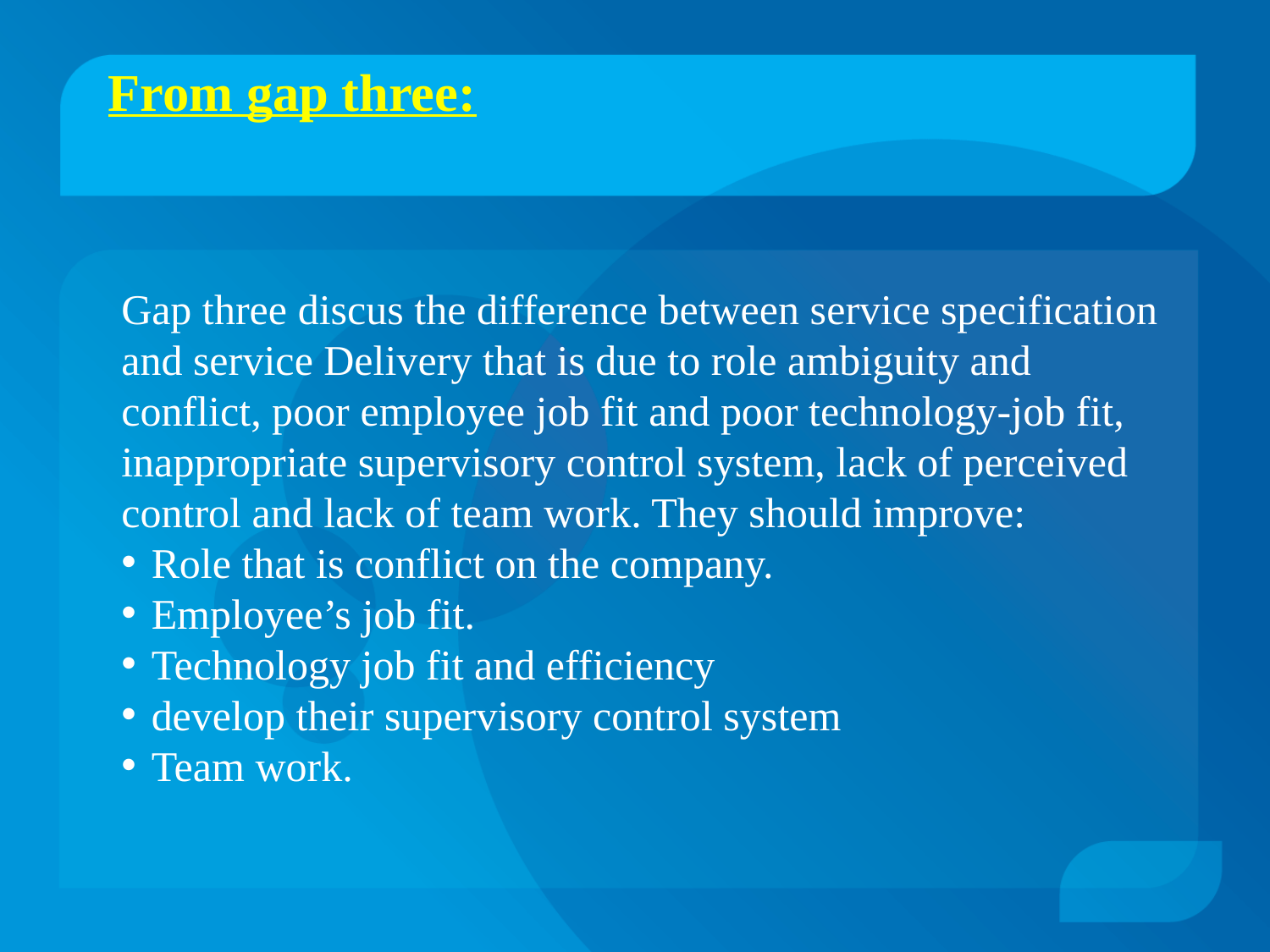

# From gap three:
Gap three discus the difference between service specification and service Delivery that is due to role ambiguity and conflict, poor employee job fit and poor technology-job fit, inappropriate supervisory control system, lack of perceived control and lack of team work. They should improve:
Role that is conflict on the company.
Employee’s job fit.
Technology job fit and efficiency
develop their supervisory control system
Team work.